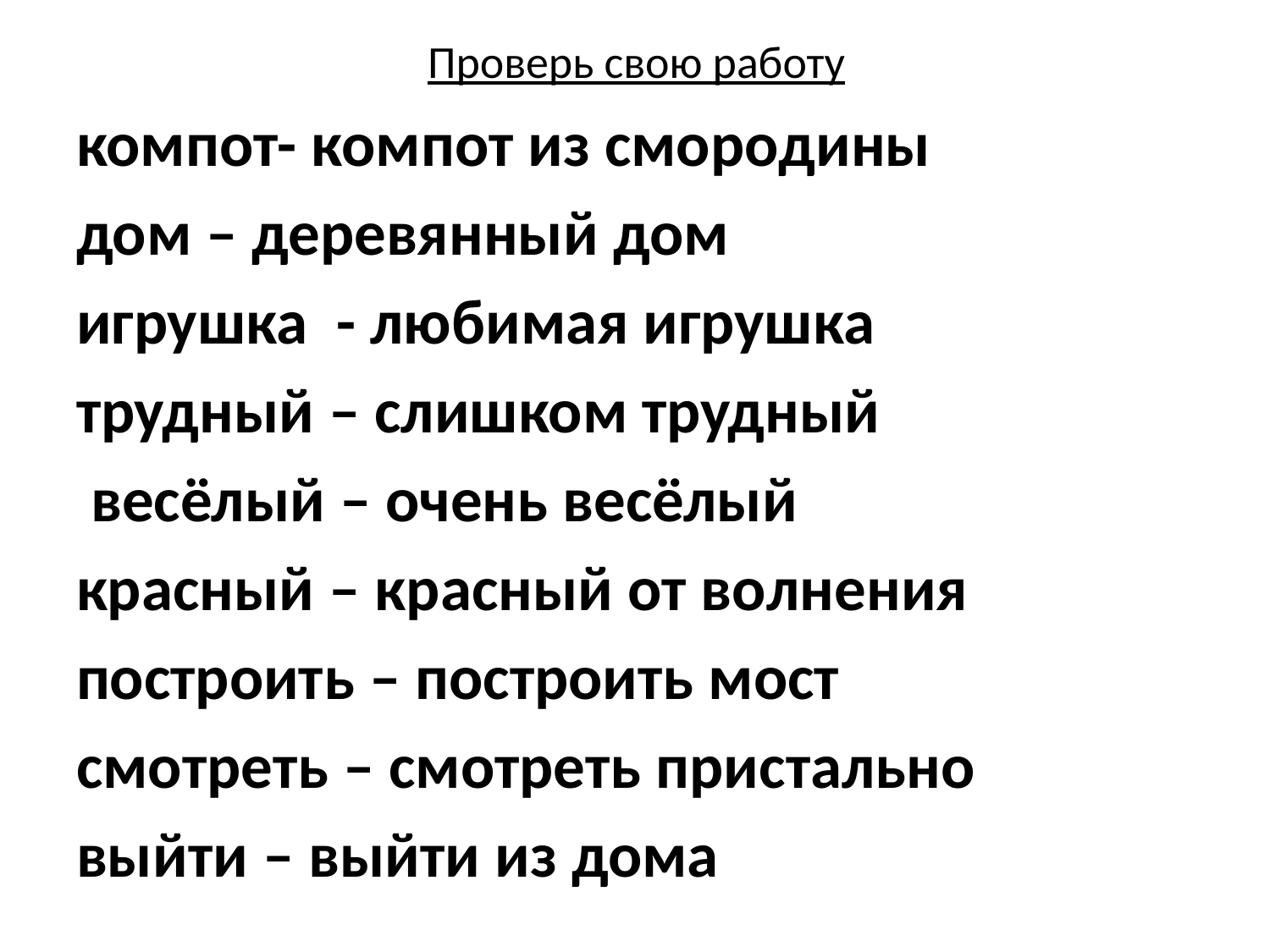

# Проверь свою работу
компот- компот из смородины
дом – деревянный дом
игрушка  - любимая игрушка
трудный – слишком трудный
 весёлый – очень весёлый
красный – красный от волнения
построить – построить мост
смотреть – смотреть пристально
выйти – выйти из дома